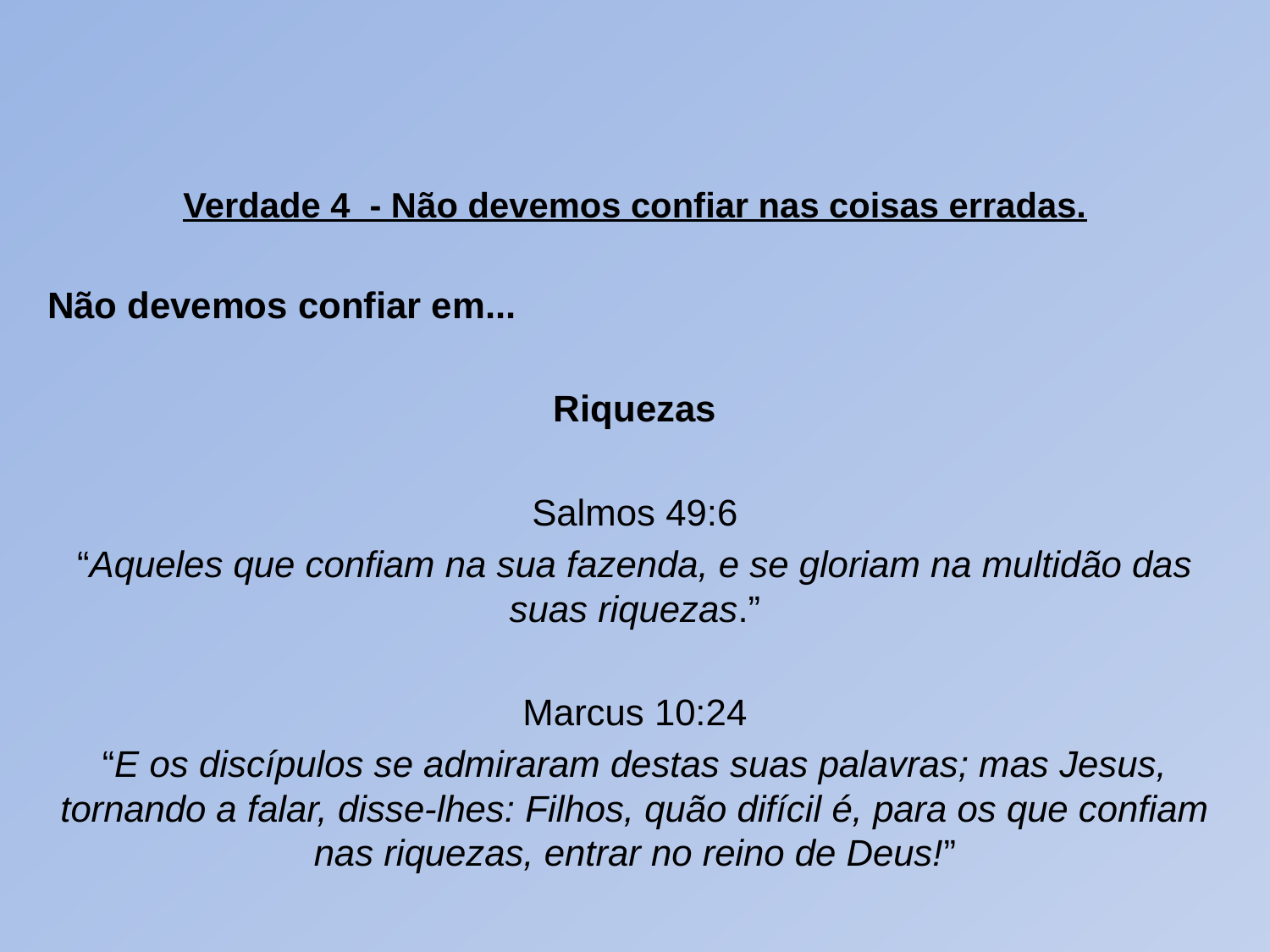

#
Verdade 4  - Não devemos confiar nas coisas erradas.

Não devemos confiar em...

Riquezas

Salmos 49:6
“Aqueles que confiam na sua fazenda, e se gloriam na multidão das suas riquezas.”

Marcus 10:24
“E os discípulos se admiraram destas suas palavras; mas Jesus, tornando a falar, disse-lhes: Filhos, quão difícil é, para os que confiam nas riquezas, entrar no reino de Deus!”